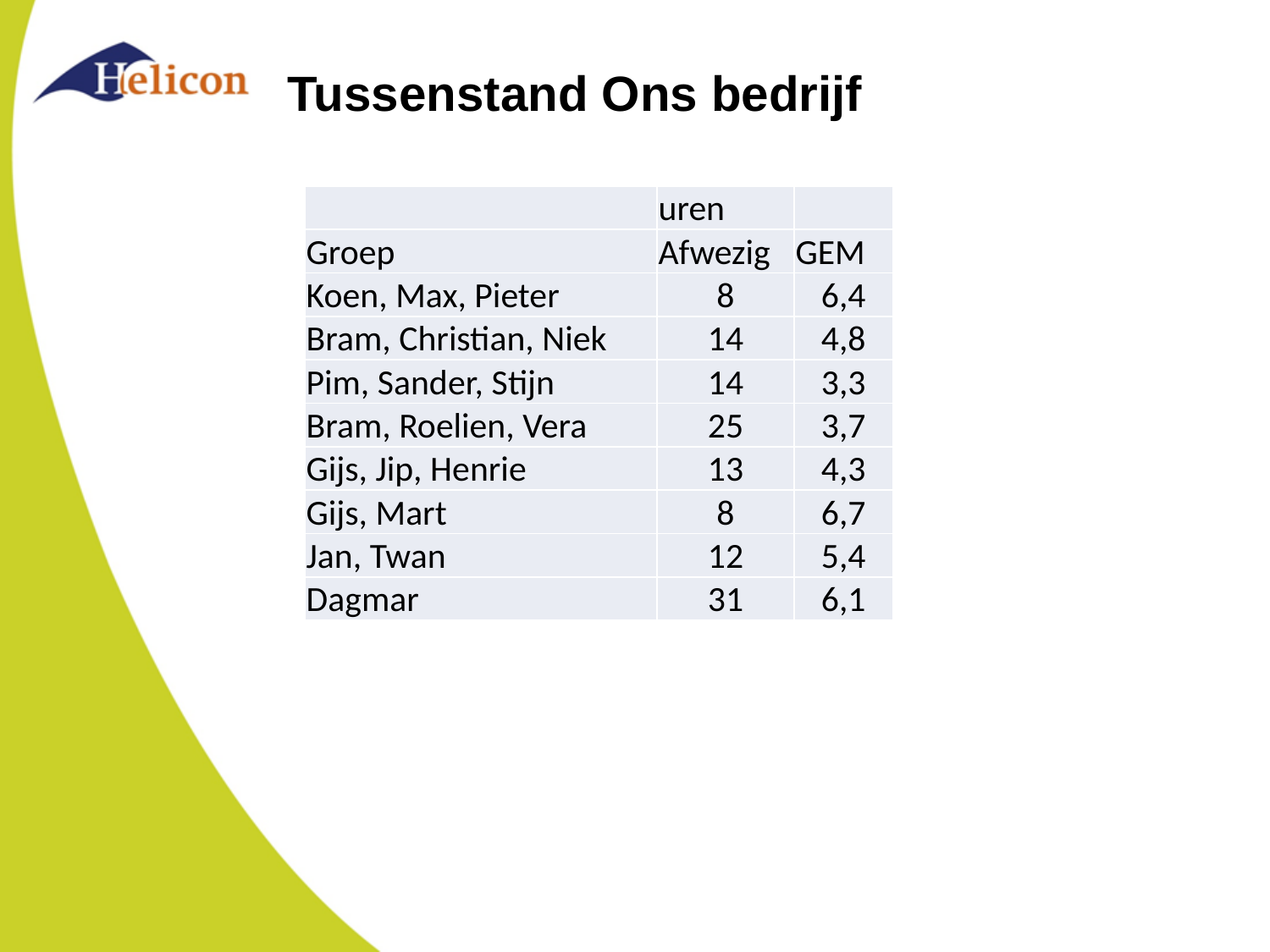

# Tussenstand Ons bedrijf
|  | uren |  |
| --- | --- | --- |
| Groep | Afwezig | GEM |
| Koen, Max, Pieter | 8 | 6,4 |
| Bram, Christian, Niek | 14 | 4,8 |
| Pim, Sander, Stijn | 14 | 3,3 |
| Bram, Roelien, Vera | 25 | 3,7 |
| Gijs, Jip, Henrie | 13 | 4,3 |
| Gijs, Mart | 8 | 6,7 |
| Jan, Twan | 12 | 5,4 |
| Dagmar | 31 | 6,1 |